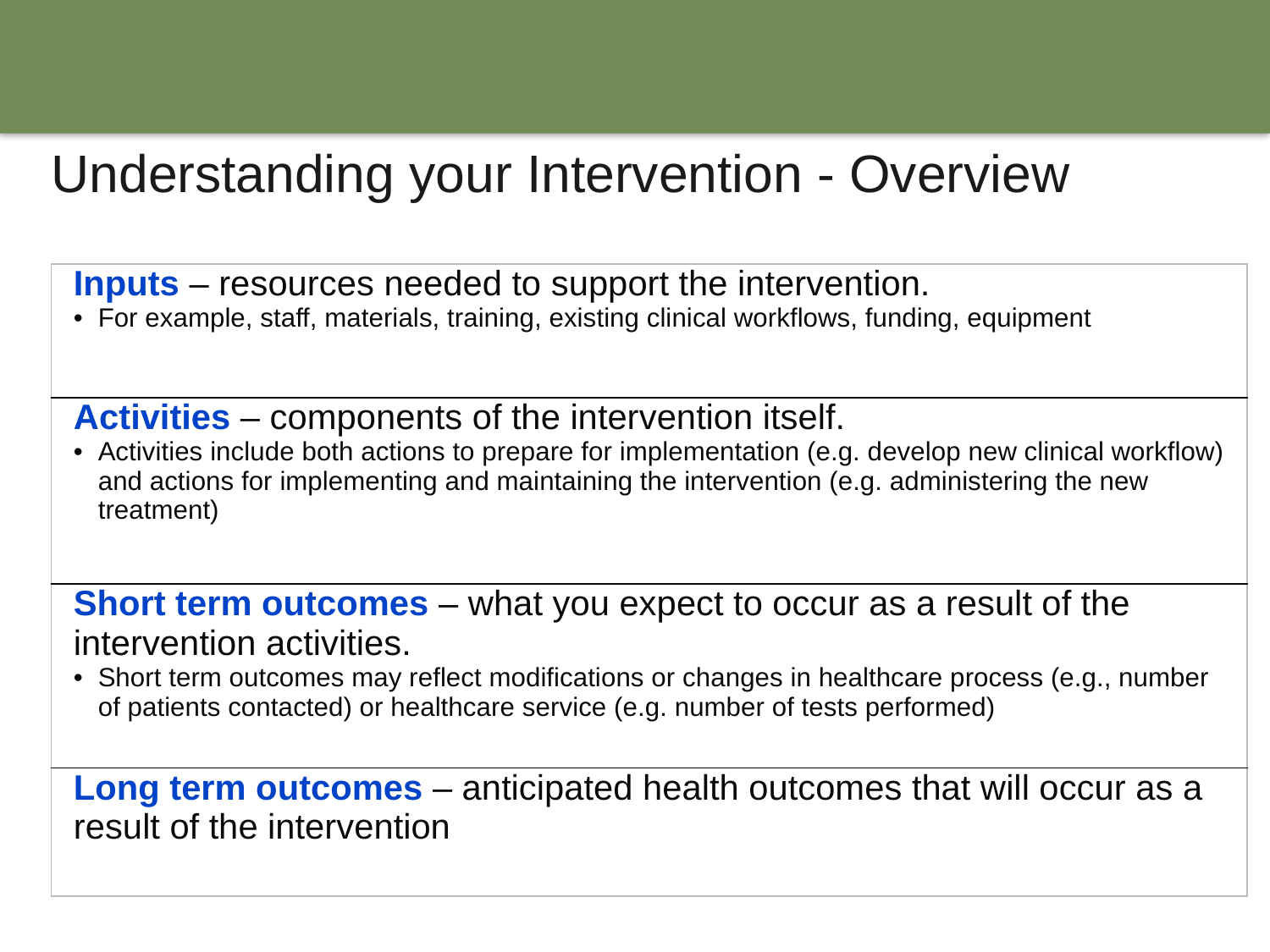

# Understanding your Intervention - Overview
| Inputs – resources needed to support the intervention. For example, staff, materials, training, existing clinical workflows, funding, equipment |
| --- |
| Activities – components of the intervention itself. Activities include both actions to prepare for implementation (e.g. develop new clinical workflow) and actions for implementing and maintaining the intervention (e.g. administering the new treatment) |
| Short term outcomes – what you expect to occur as a result of the intervention activities. Short term outcomes may reflect modifications or changes in healthcare process (e.g., number of patients contacted) or healthcare service (e.g. number of tests performed) |
| Long term outcomes – anticipated health outcomes that will occur as a result of the intervention |